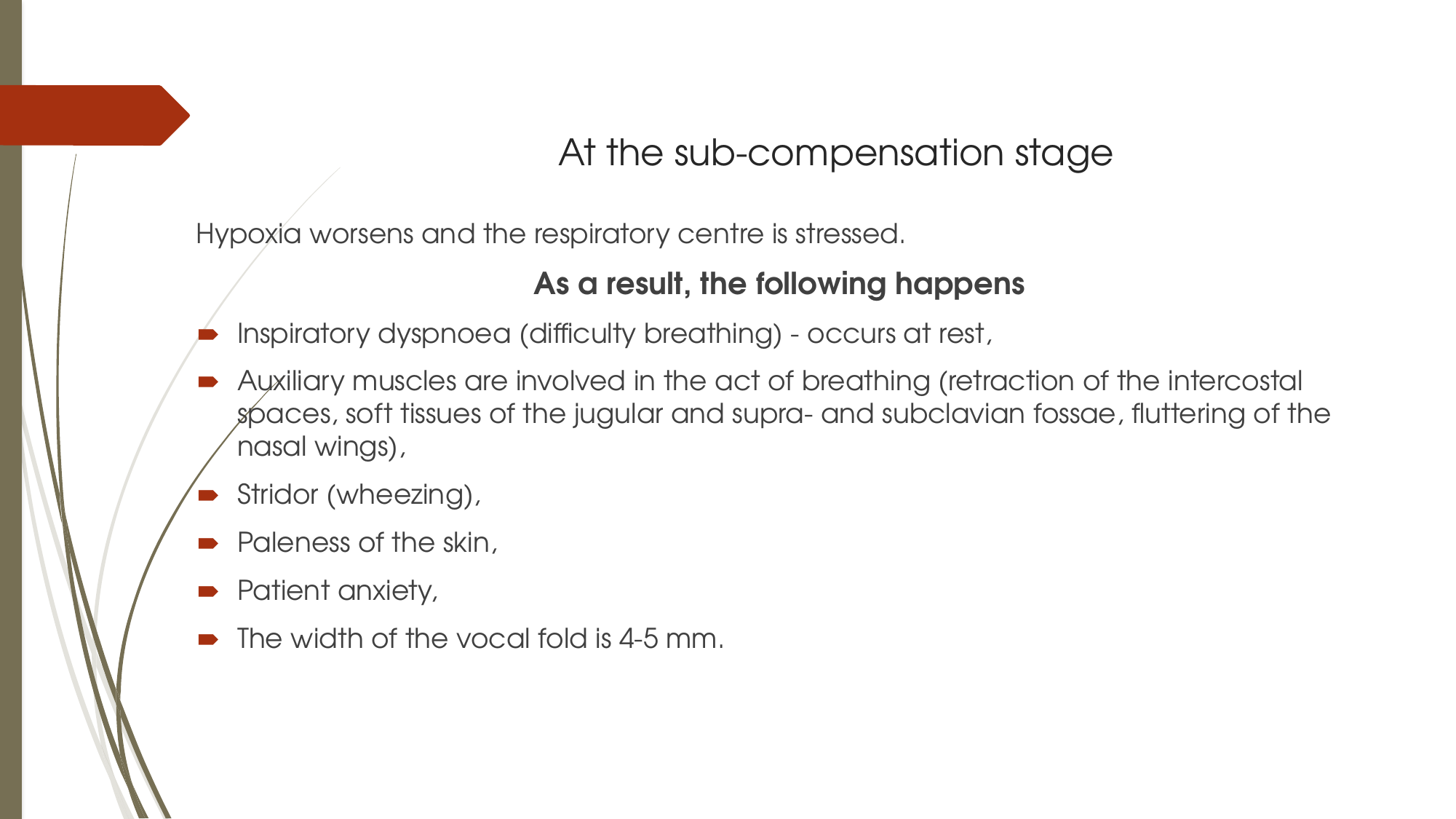

At the sub-compensation stage
Hypoxia worsens and the respiratory centre is stressed.
As a result, the following happens
Inspiratory dyspnoea (difficulty breathing) - occurs at rest,
Auxiliary muscles are involved in the act of breathing (retraction of the intercostal spaces, soft tissues of the jugular and supra- and subclavian fossae, fluttering of the nasal wings),
Stridor (wheezing),
Paleness of the skin,
Patient anxiety,
The width of the vocal fold is 4-5 mm.